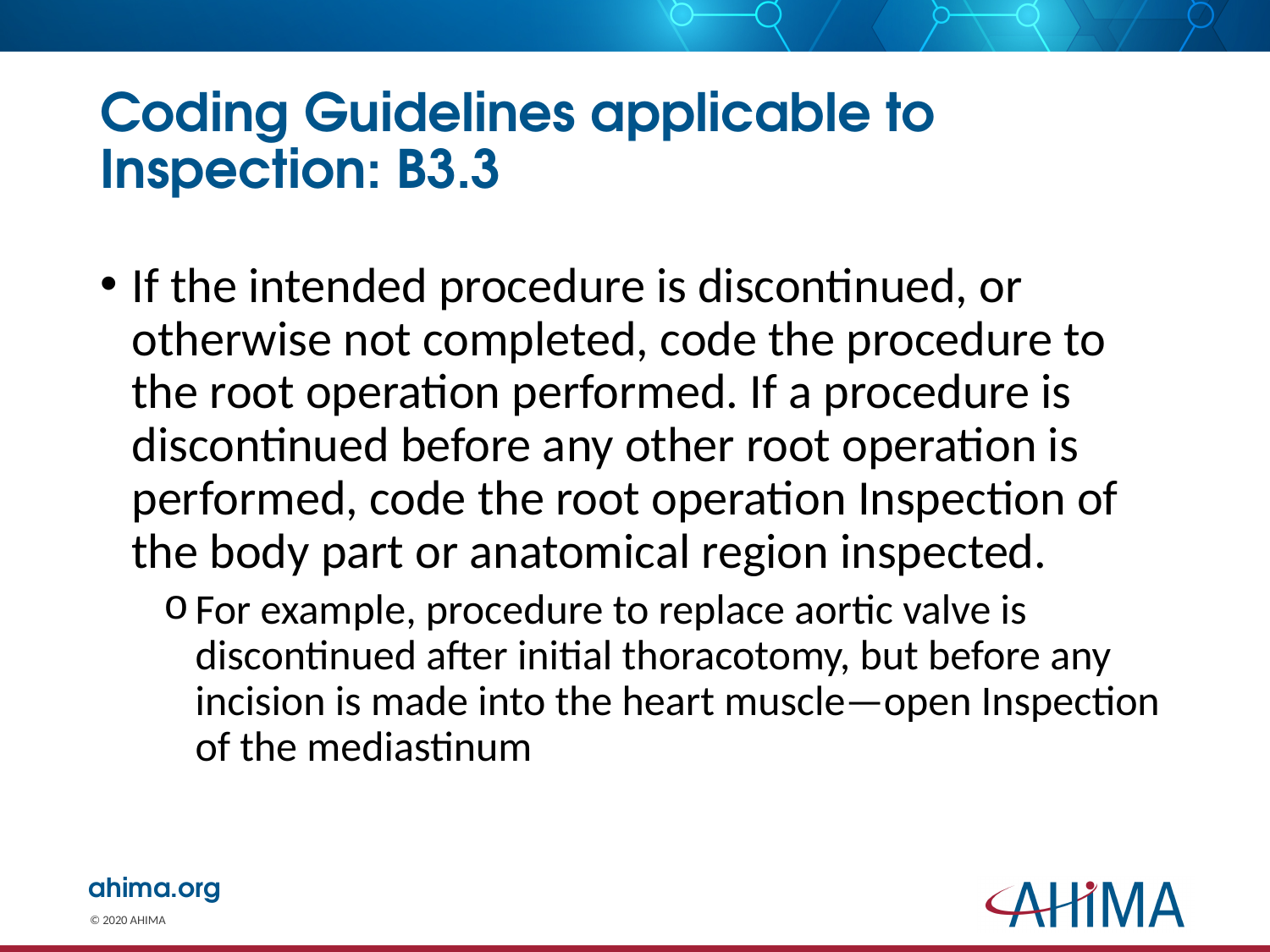

# Coding Guidelines applicable to Inspection: B3.3
If the intended procedure is discontinued, or otherwise not completed, code the procedure to the root operation performed. If a procedure is discontinued before any other root operation is performed, code the root operation Inspection of the body part or anatomical region inspected.
For example, procedure to replace aortic valve is discontinued after initial thoracotomy, but before any incision is made into the heart muscle—open Inspection of the mediastinum